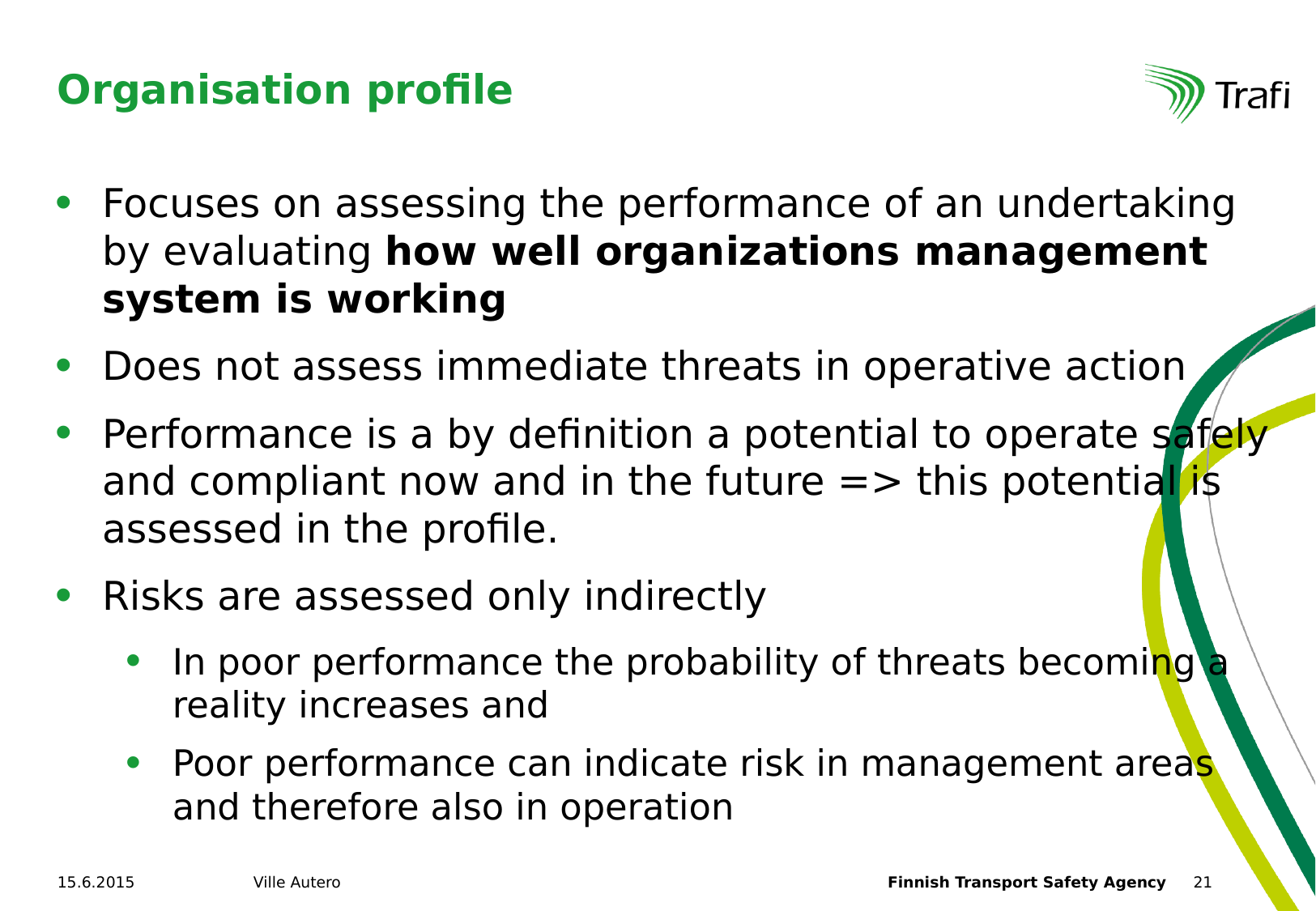

# Organisation profile
Focuses on assessing the performance of an undertaking by evaluating how well organizations management system is working
Does not assess immediate threats in operative action
Performance is a by definition a potential to operate safely and compliant now and in the future => this potential is assessed in the profile.
Risks are assessed only indirectly
In poor performance the probability of threats becoming a reality increases and
Poor performance can indicate risk in management areas and therefore also in operation
15.6.2015
Ville Autero
21